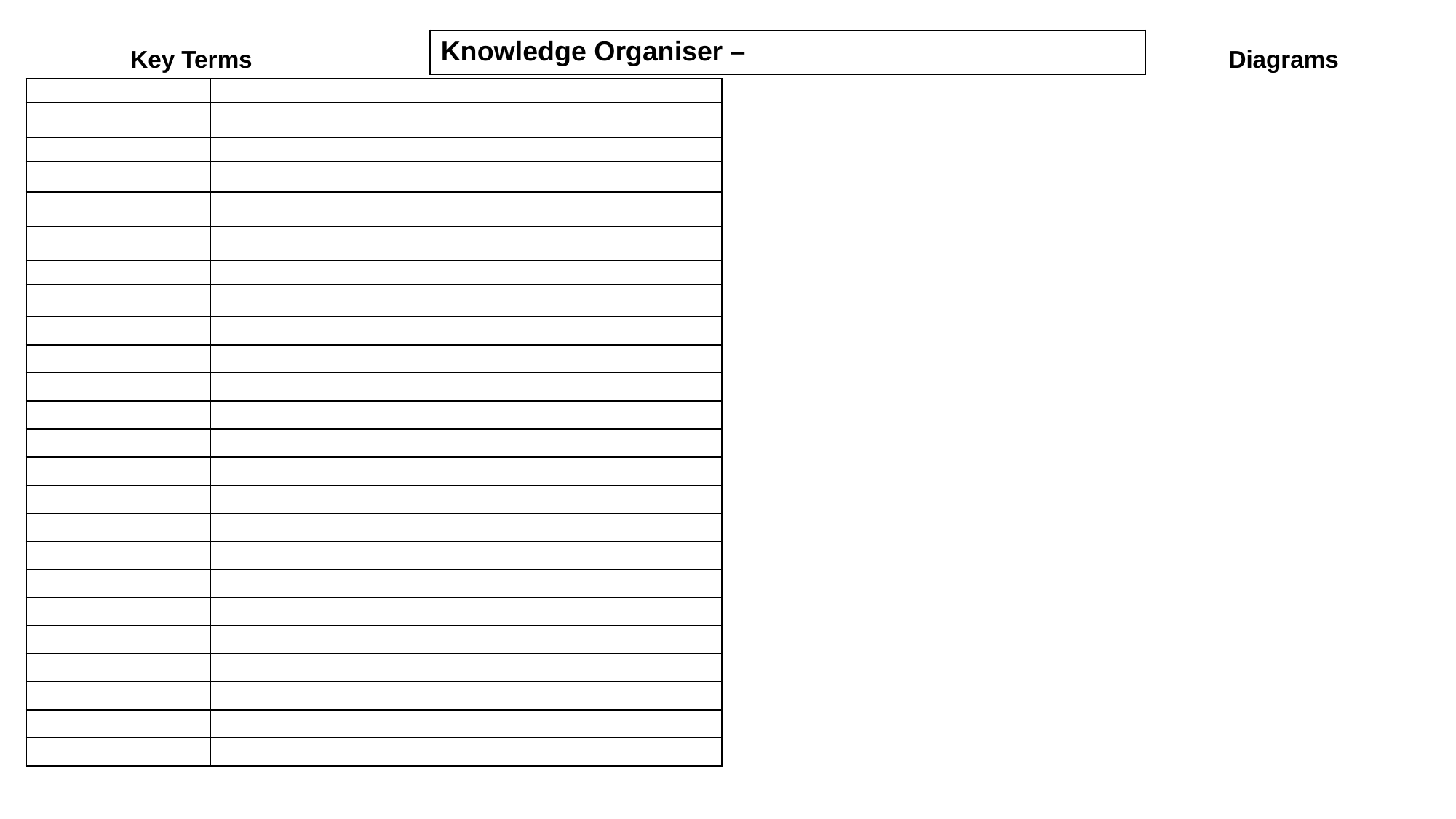

| Knowledge Organiser – |
| --- |
Key Terms
Diagrams
|  |  |
| --- | --- |
|  |  |
|  |  |
|  |  |
|  |  |
|  |  |
|  |  |
|  |  |
|  |  |
|  |  |
|  |  |
|  |  |
|  |  |
|  |  |
|  |  |
|  |  |
|  |  |
|  |  |
|  |  |
|  |  |
|  |  |
|  |  |
|  |  |
|  |  |